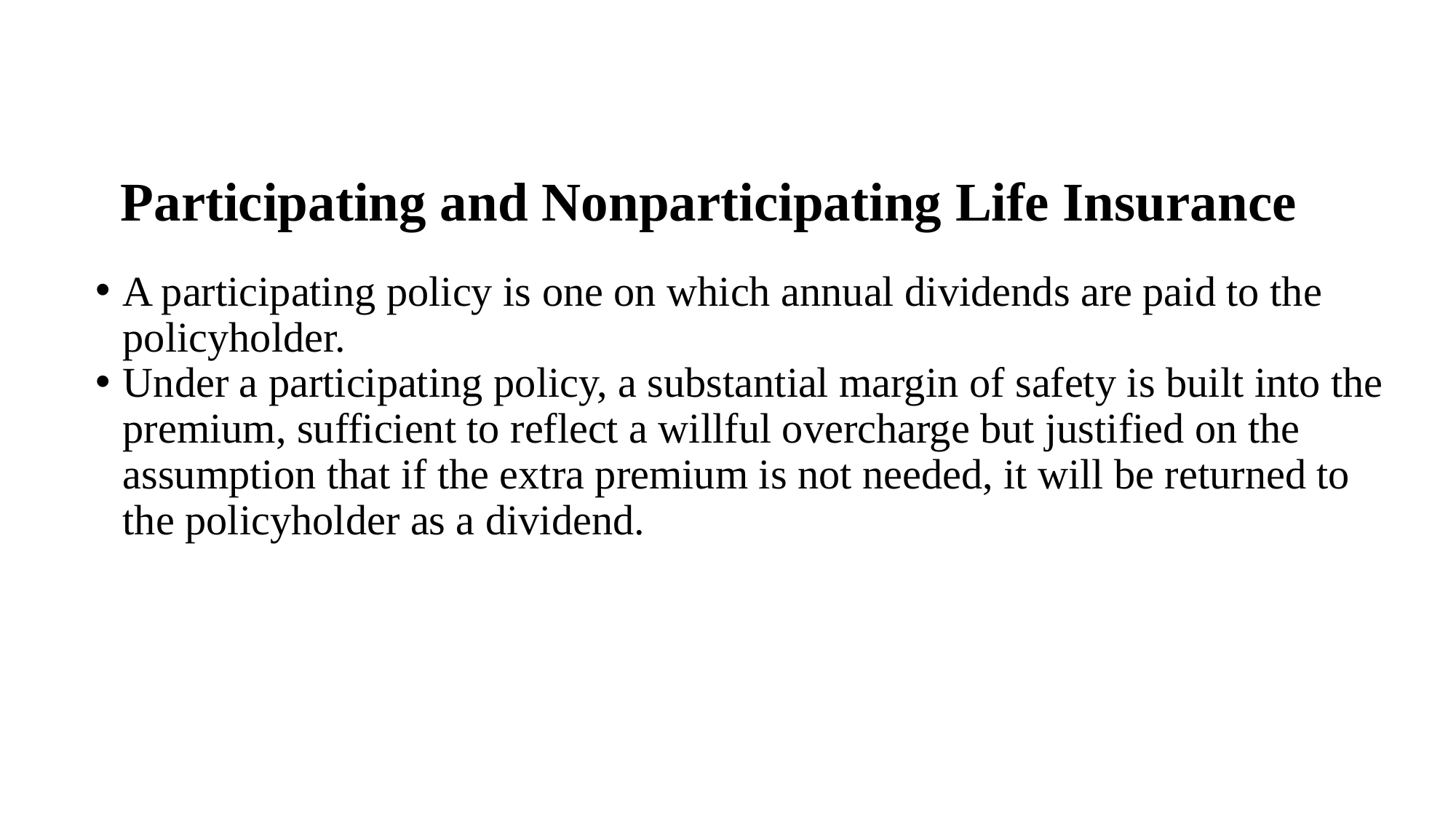

# Participating and Nonparticipating Life Insurance
A participating policy is one on which annual dividends are paid to the policyholder.
Under a participating policy, a substantial margin of safety is built into the premium, sufficient to reflect a willful overcharge but justified on the assumption that if the extra premium is not needed, it will be returned to the policyholder as a dividend.